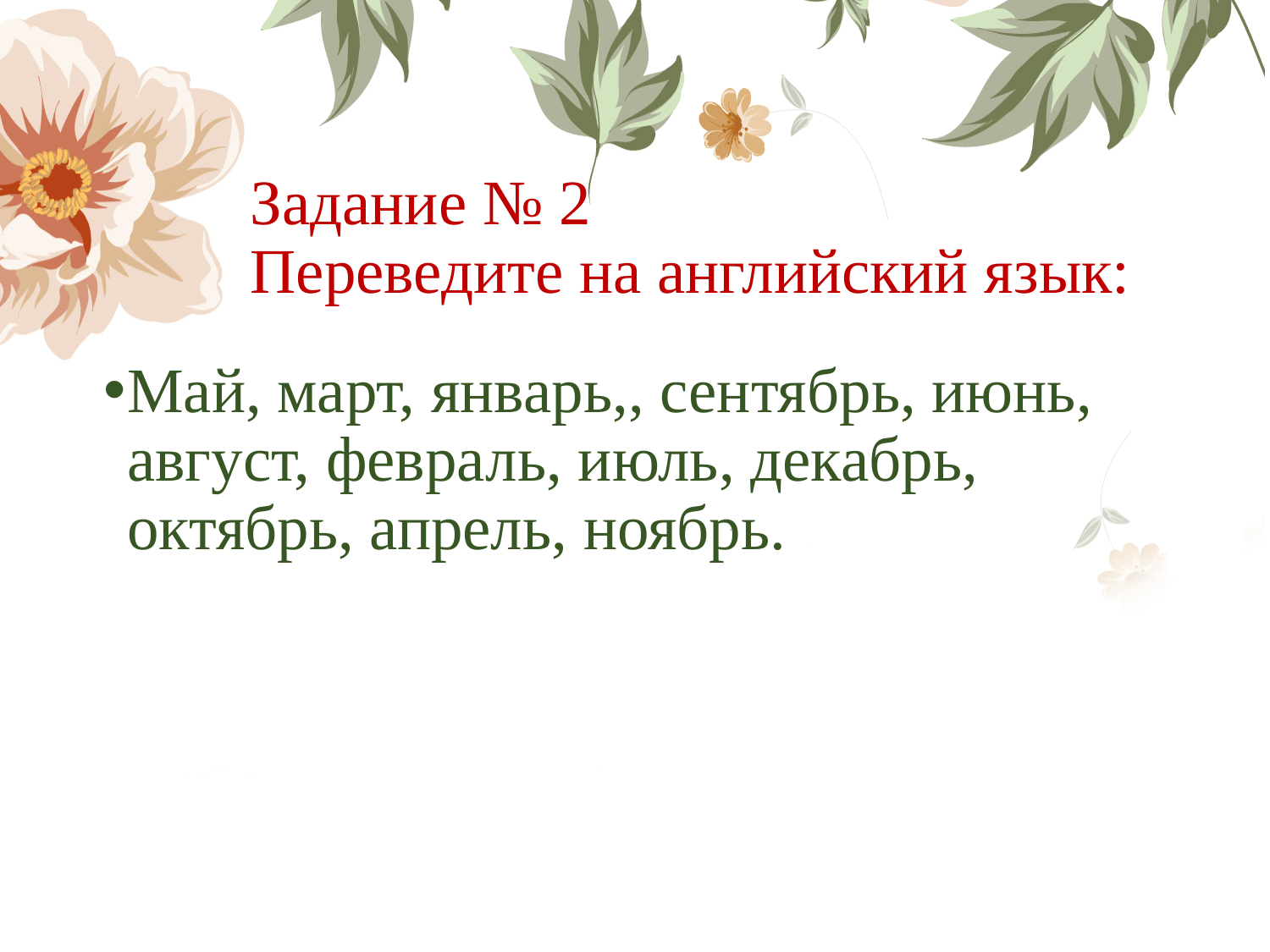

# Задание № 2 Переведите на английский язык:
Май, март, январь,, сентябрь, июнь, август, февраль, июль, декабрь, октябрь, апрель, ноябрь.